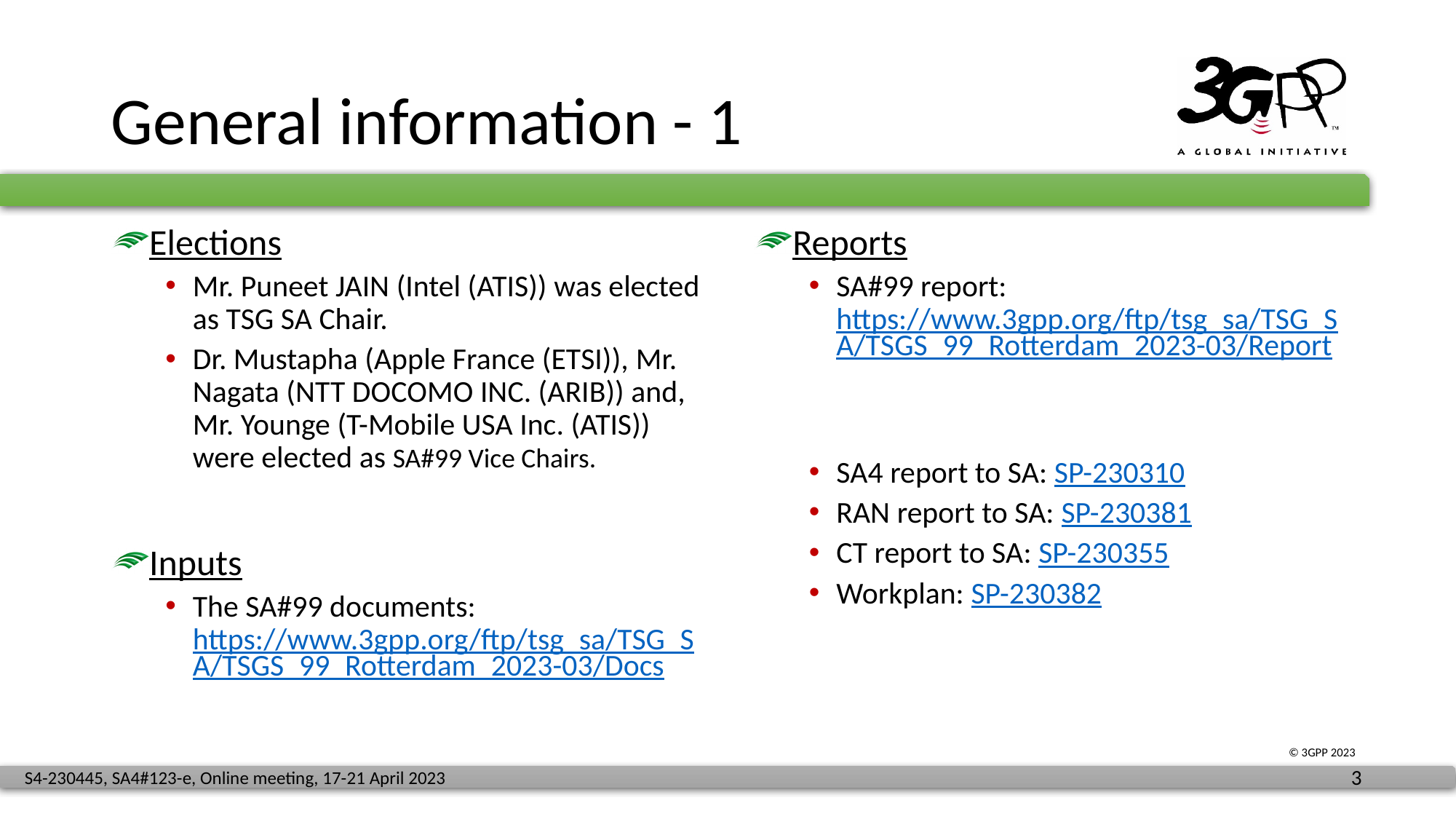

# General information - 1
Elections
Mr. Puneet JAIN (Intel (ATIS)) was elected as TSG SA Chair.
Dr. Mustapha (Apple France (ETSI)), Mr. Nagata (NTT DOCOMO INC. (ARIB)) and, Mr. Younge (T-Mobile USA Inc. (ATIS)) were elected as SA#99 Vice Chairs.

Inputs
The SA#99 documents: https://www.3gpp.org/ftp/tsg_sa/TSG_SA/TSGS_99_Rotterdam_2023-03/Docs
Reports
SA#99 report: https://www.3gpp.org/ftp/tsg_sa/TSG_SA/TSGS_99_Rotterdam_2023-03/Report

SA4 report to SA: SP-230310
RAN report to SA: SP-230381
CT report to SA: SP-230355
Workplan: SP-230382